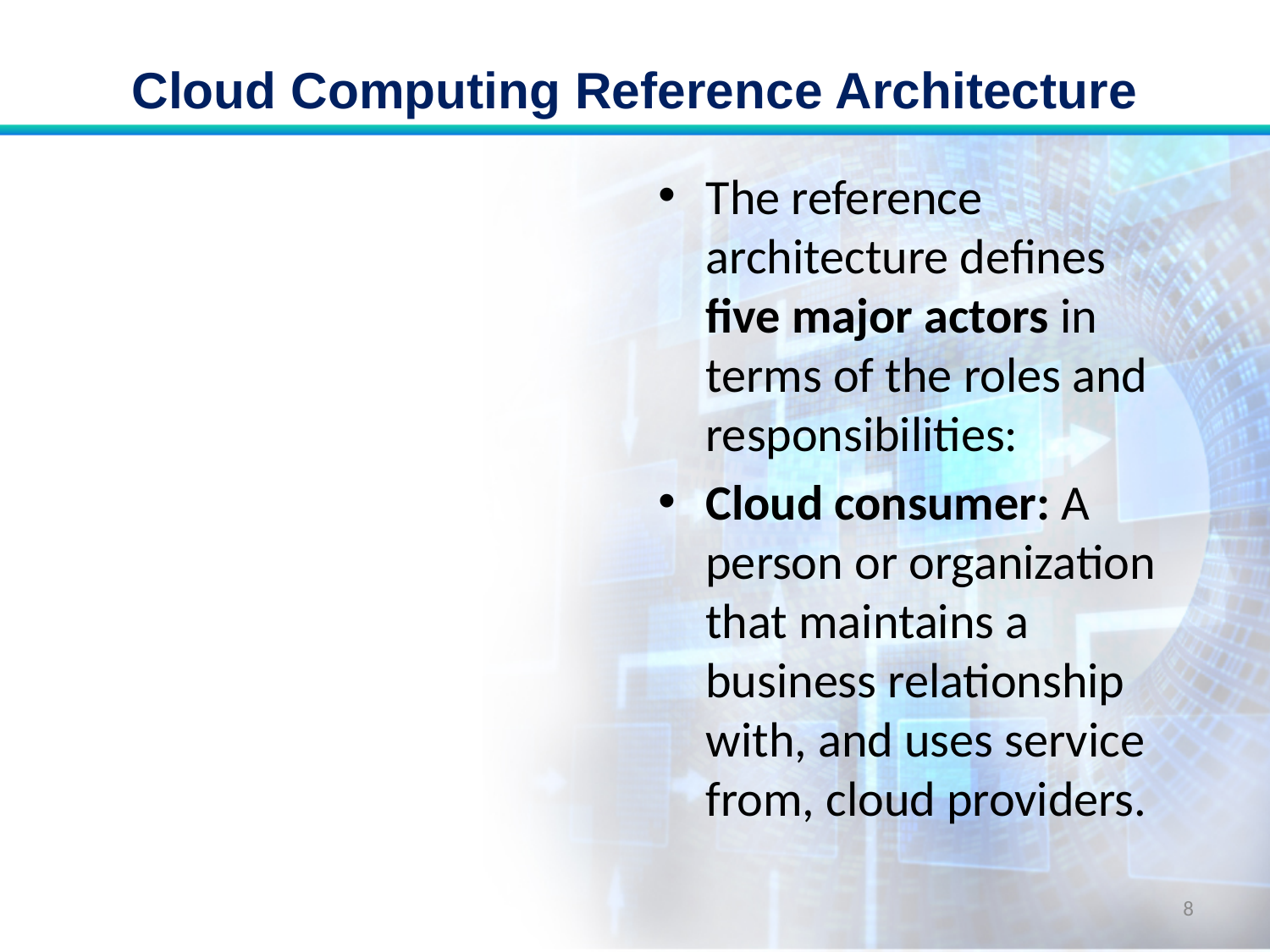

# Cloud Computing Reference Architecture
The reference architecture defines five major actors in terms of the roles and responsibilities:
Cloud consumer: A person or organization that maintains a business relationship with, and uses service from, cloud providers.

8